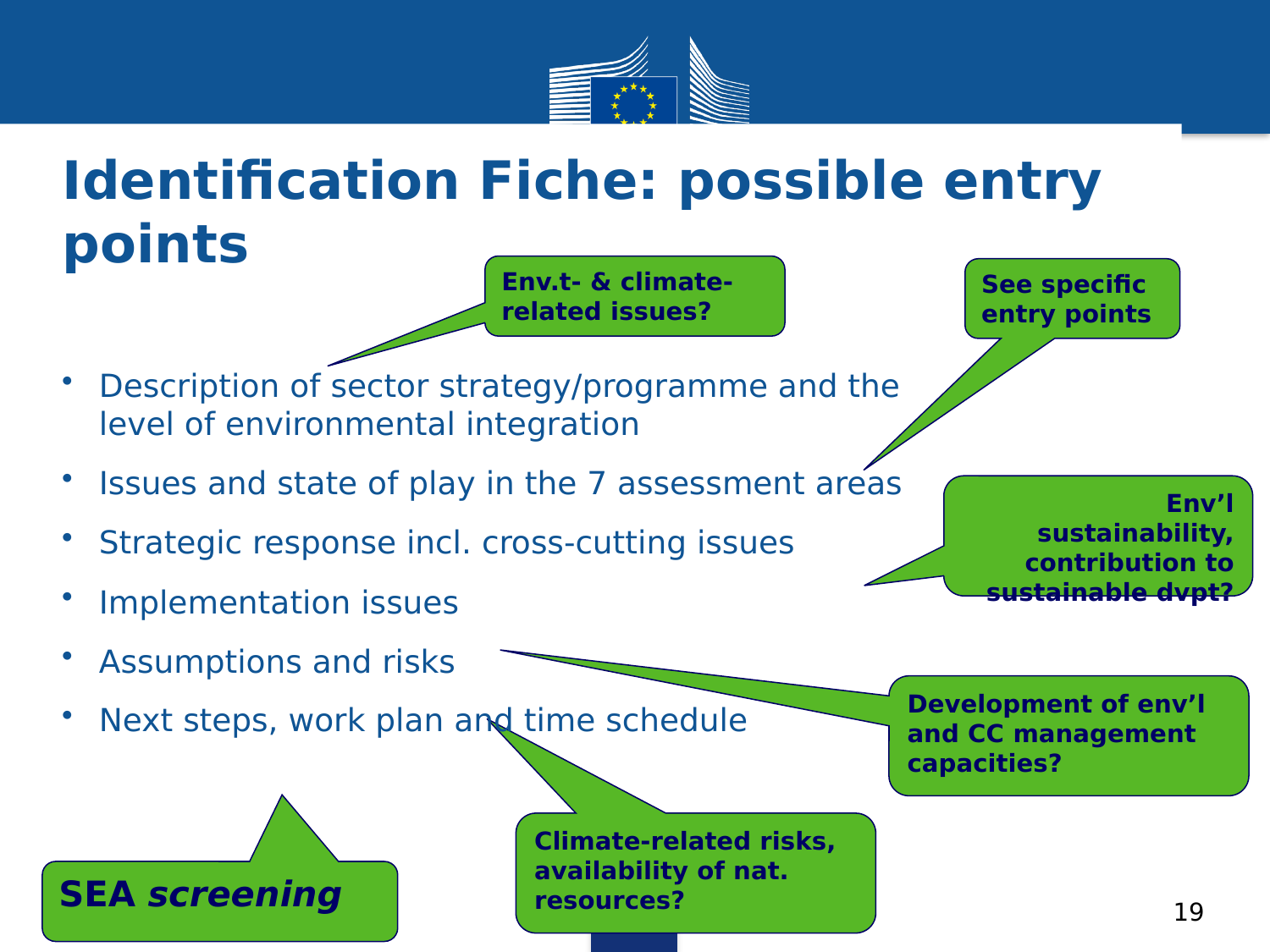

# Identification Fiche: possible entry points
Env.t- & climate-related issues?
See specific entry points
Description of sector strategy/programme and the level of environmental integration
Issues and state of play in the 7 assessment areas
Strategic response incl. cross-cutting issues
Implementation issues
Assumptions and risks
Next steps, work plan and time schedule
Env’l sustainability, contribution to sustainable dvpt?
Development of env’l and CC management capacities?
Climate-related risks, availability of nat. resources?
SEA screening
19